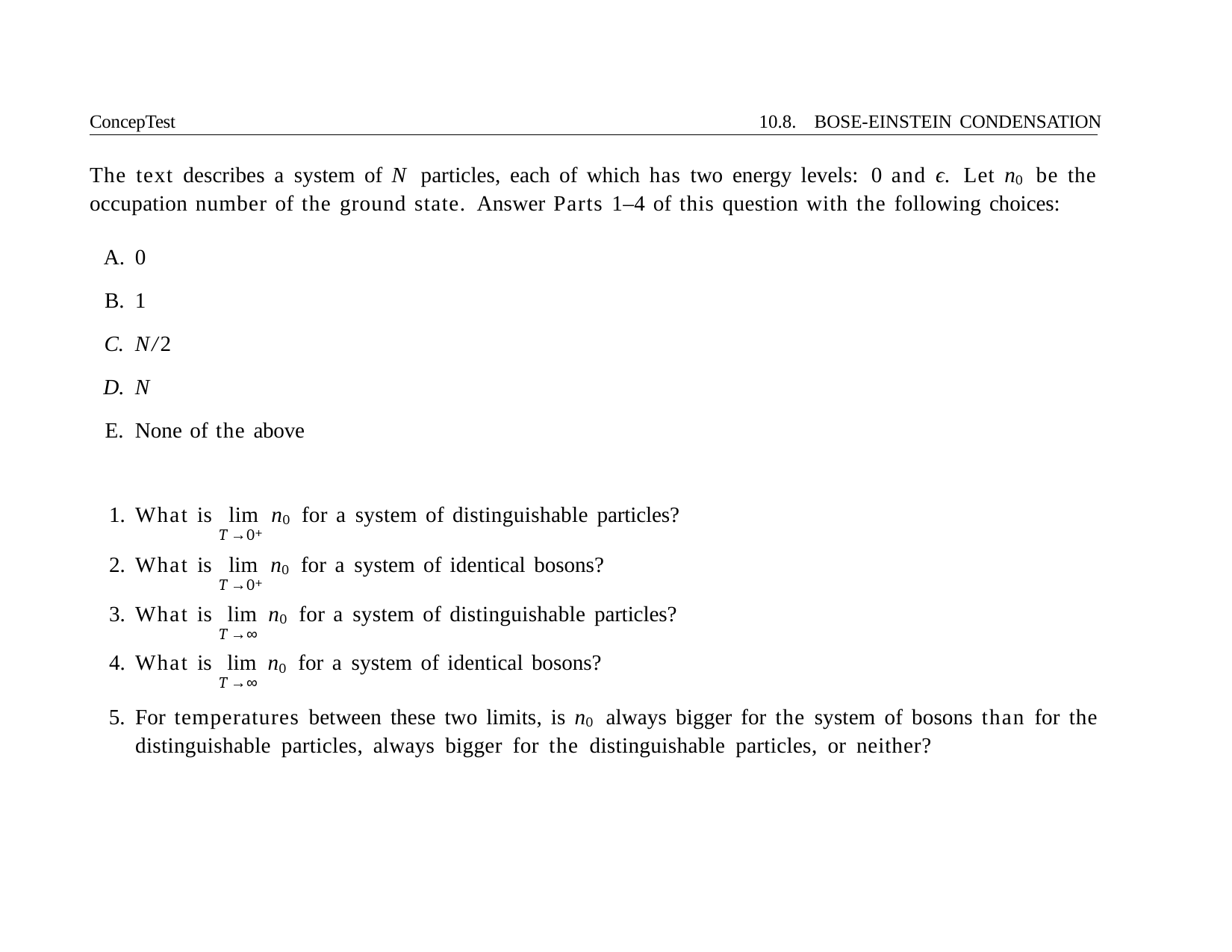

ConcepTest	10.8.  BOSE-EINSTEIN CONDENSATION

The text describes a system of N particles, each of which has two energy levels: 0 and ϵ.  Let n0 be the occupation number of the ground state. Answer Parts 1–4 of this question with the following choices:

0
1
N/2
N
None of the above
What is  lim n0 for a system of distinguishable particles?
T →0+
What is  lim n0 for a system of identical bosons?
T →0+
What is  lim n0 for a system of distinguishable particles?
T →∞
What is  lim n0 for a system of identical bosons?
T →∞
For temperatures between these two limits, is n0 always bigger for the system of bosons than for the distinguishable particles, always bigger for the distinguishable particles, or neither?